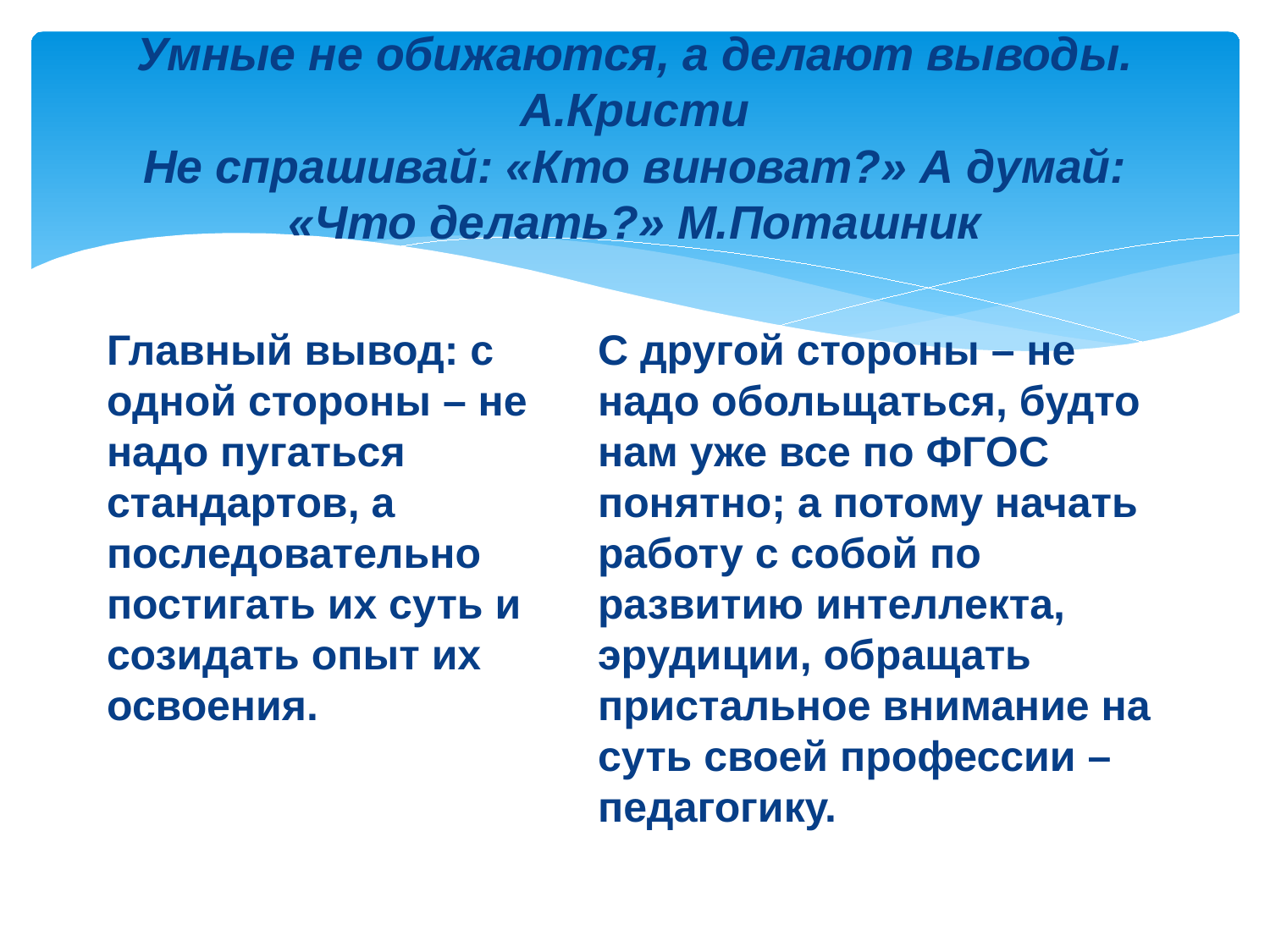

# Умные не обижаются, а делают выводы. А.Кристи Не спрашивай: «Кто виноват?» А думай: «Что делать?» М.Поташник
Главный вывод: с одной стороны – не надо пугаться стандартов, а последовательно постигать их суть и созидать опыт их освоения.
С другой стороны – не надо обольщаться, будто нам уже все по ФГОС понятно; а потому начать работу с собой по развитию интеллекта, эрудиции, обращать пристальное внимание на суть своей профессии – педагогику.